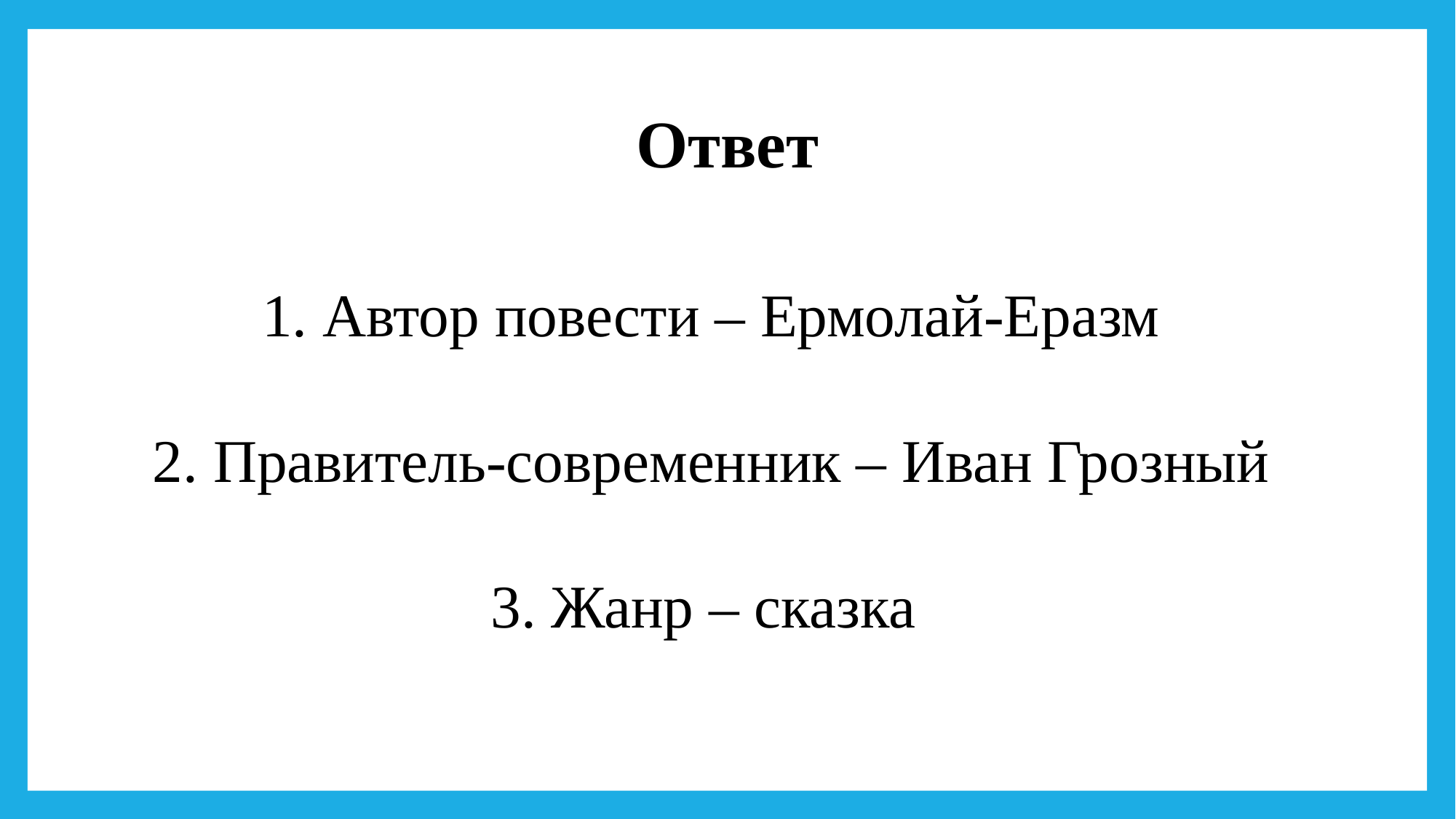

Ответ
1. Автор повести – Ермолай-Еразм

2. Правитель-современник – Иван Грозный

3. Жанр – сказка